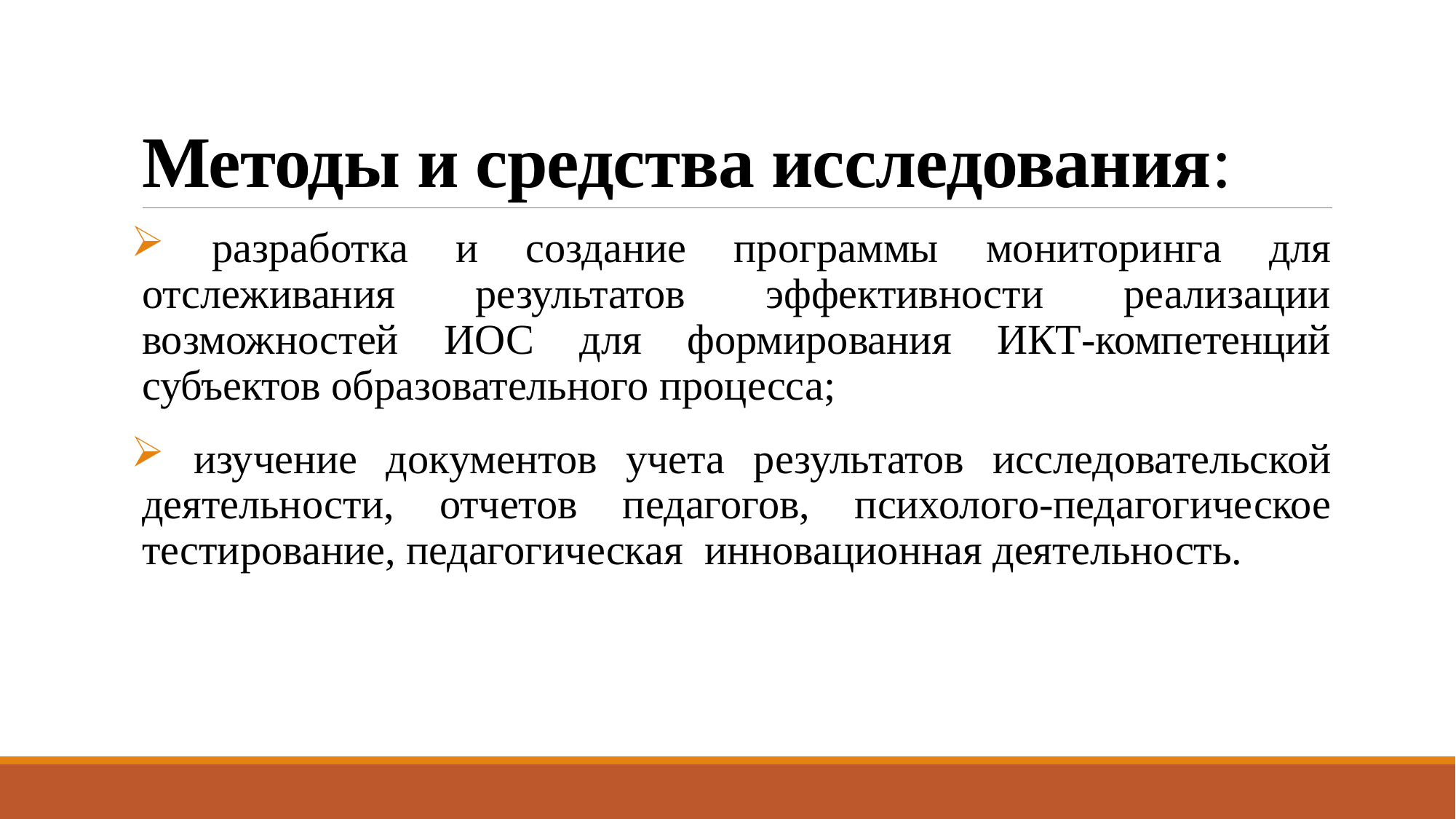

# Методы и средства исследования:
 разработка и создание программы мониторинга для отслеживания результатов эффективности реализации возможностей ИОС для формирования ИКТ-компетенций субъектов образовательного процесса;
 изучение документов учета результатов исследовательской деятельности, отчетов педагогов, психолого-педагогическое тестирование, педагогическая  инновационная деятельность.